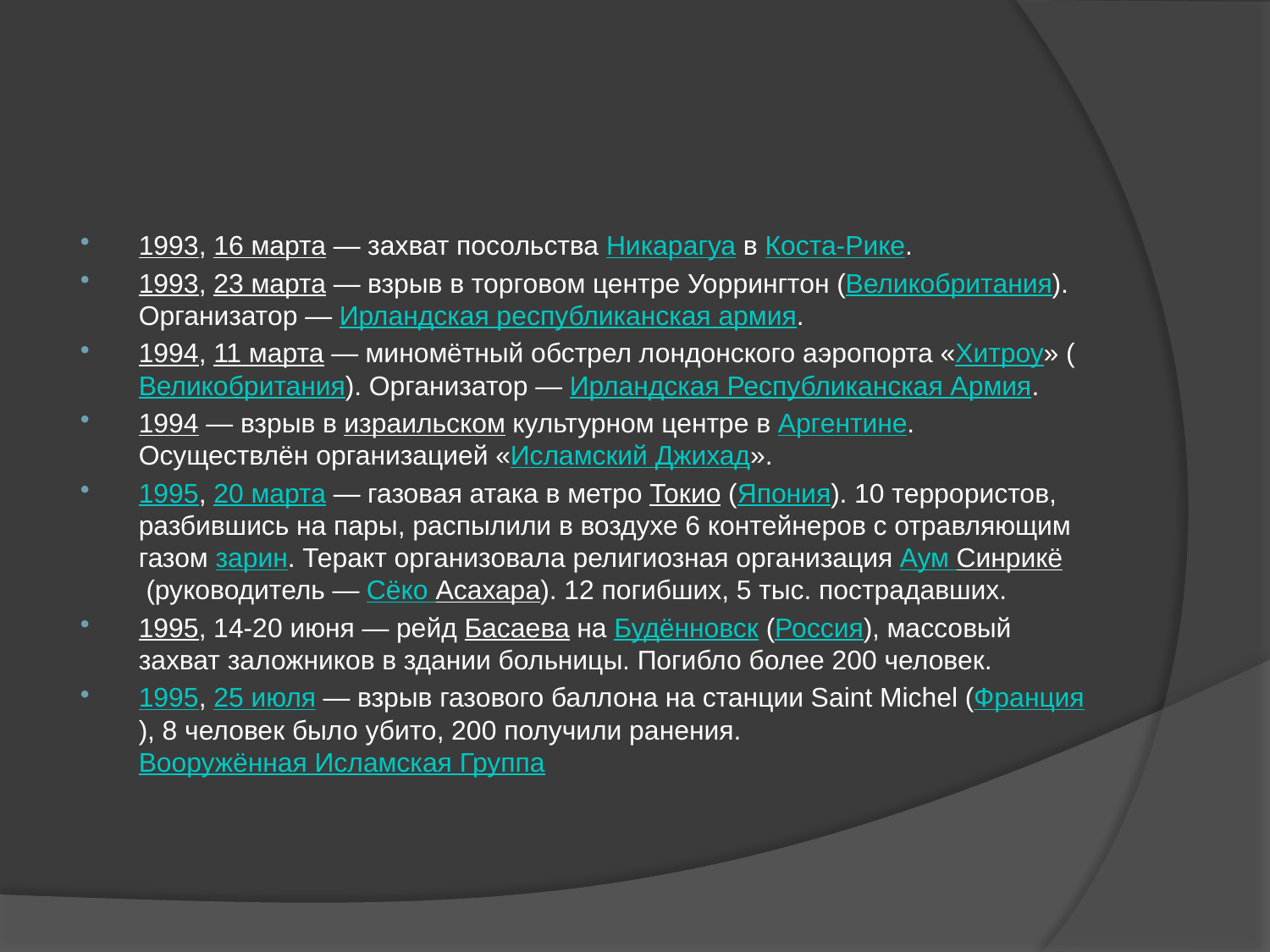

#
1993, 16 марта — захват посольства Никарагуа в Коста-Рике.
1993, 23 марта — взрыв в торговом центре Уоррингтон (Великобритания). Организатор — Ирландская республиканская армия.
1994, 11 марта — миномётный обстрел лондонского аэропорта «Хитроу» (Великобритания). Организатор — Ирландская Республиканская Армия.
1994 — взрыв в израильском культурном центре в Аргентине. Осуществлён организацией «Исламский Джихад».
1995, 20 марта — газовая атака в метро Токио (Япония). 10 террористов, разбившись на пары, распылили в воздухе 6 контейнеров с отравляющим газом зарин. Теракт организовала религиозная организация Аум Синрикё (руководитель — Сёко Асахара). 12 погибших, 5 тыс. пострадавших.
1995, 14-20 июня — рейд Басаева на Будённовск (Россия), массовый захват заложников в здании больницы. Погибло более 200 человек.
1995, 25 июля — взрыв газового баллона на станции Saint Michel (Франция), 8 человек было убито, 200 получили ранения. Вооружённая Исламская Группа